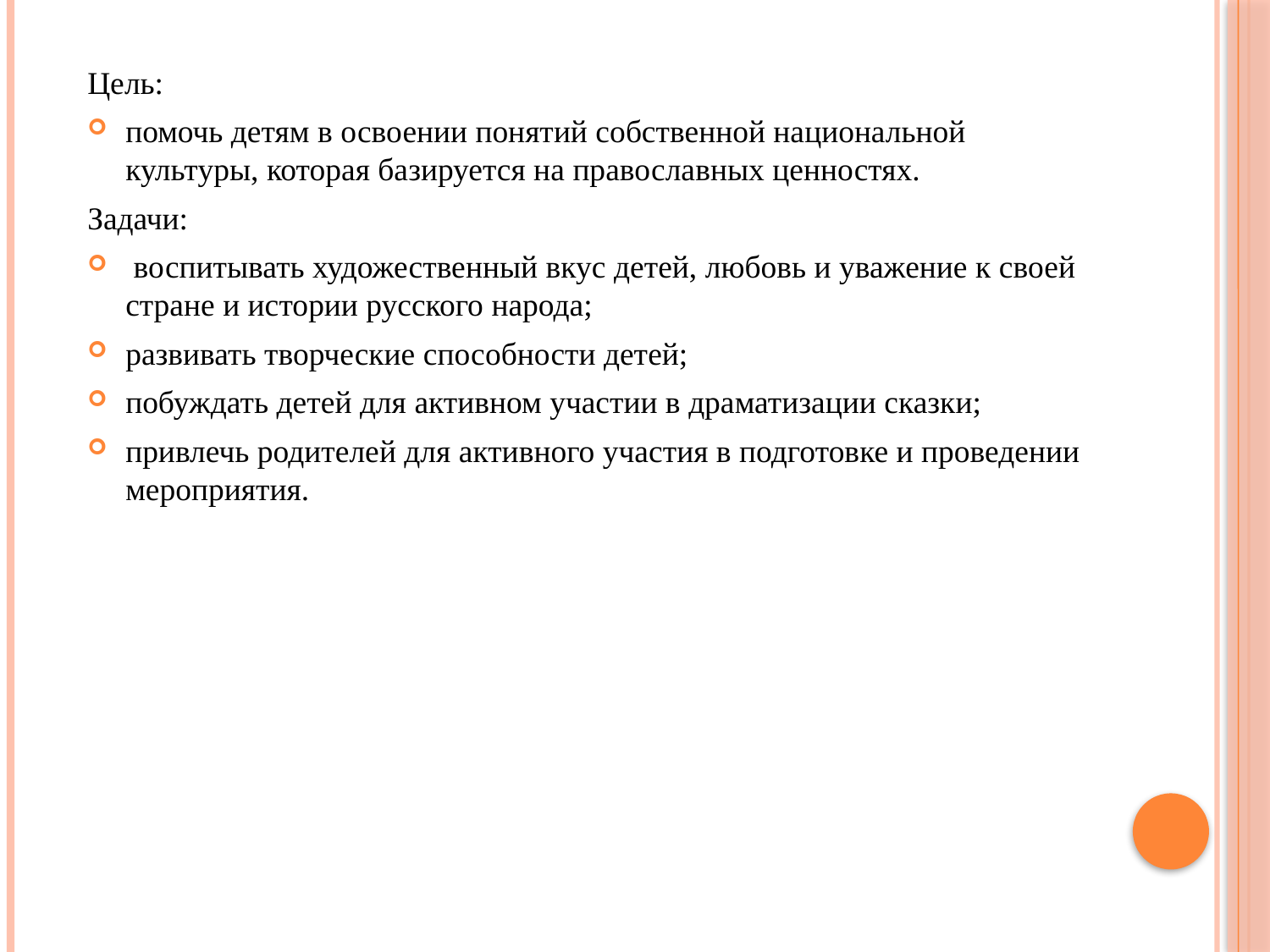

Цель:
помочь детям в освоении понятий собственной национальной культуры, которая базируется на православных ценностях.
Задачи:
 воспитывать художественный вкус детей, любовь и уважение к своей стране и истории русского народа;
развивать творческие способности детей;
побуждать детей для активном участии в драматизации сказки;
привлечь родителей для активного участия в подготовке и проведении  мероприятия.